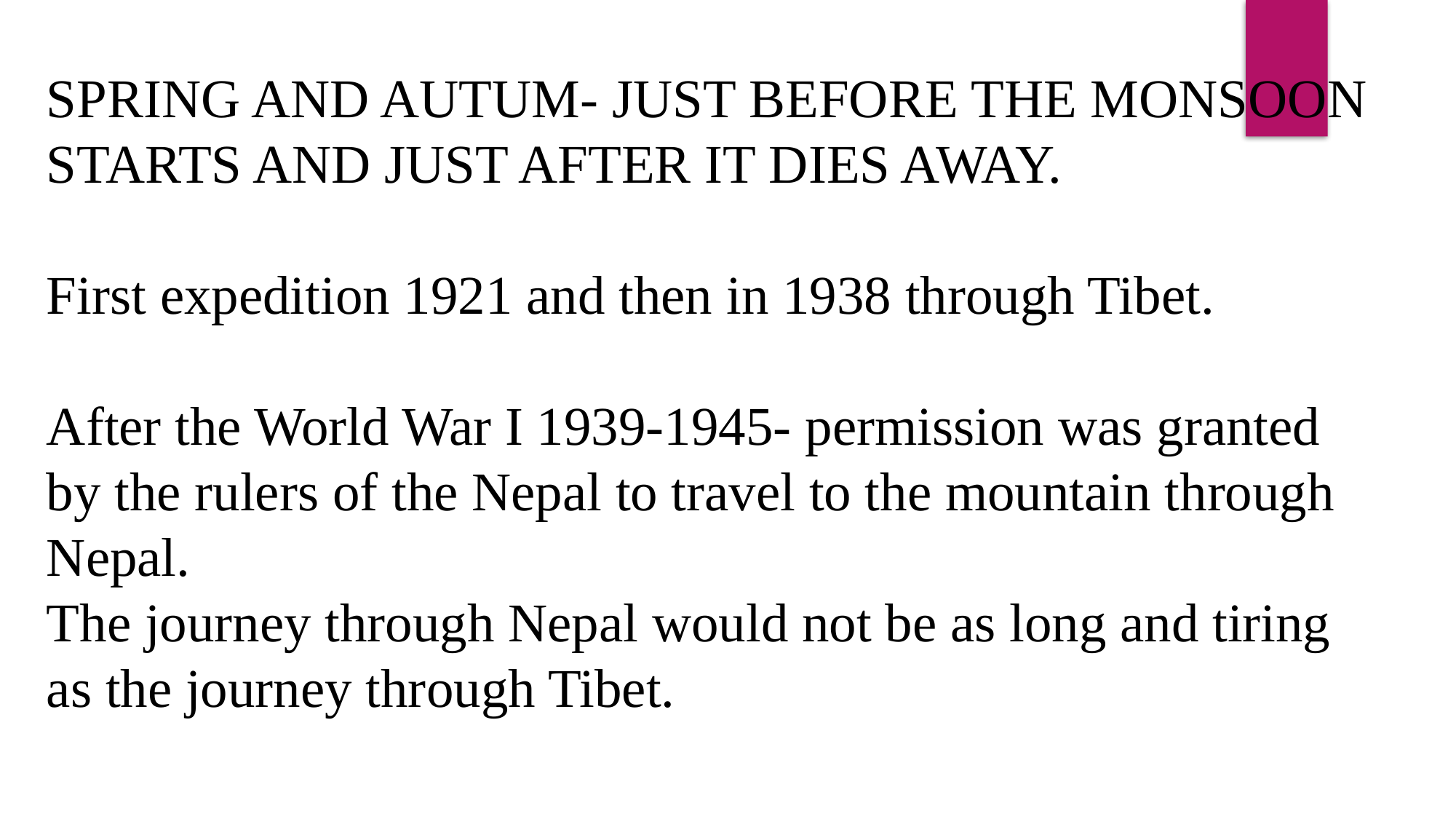

SPRING AND AUTUM- JUST BEFORE THE MONSOON STARTS AND JUST AFTER IT DIES AWAY.

First expedition 1921 and then in 1938 through Tibet.

After the World War I 1939-1945- permission was granted by the rulers of the Nepal to travel to the mountain through Nepal.
The journey through Nepal would not be as long and tiring as the journey through Tibet.